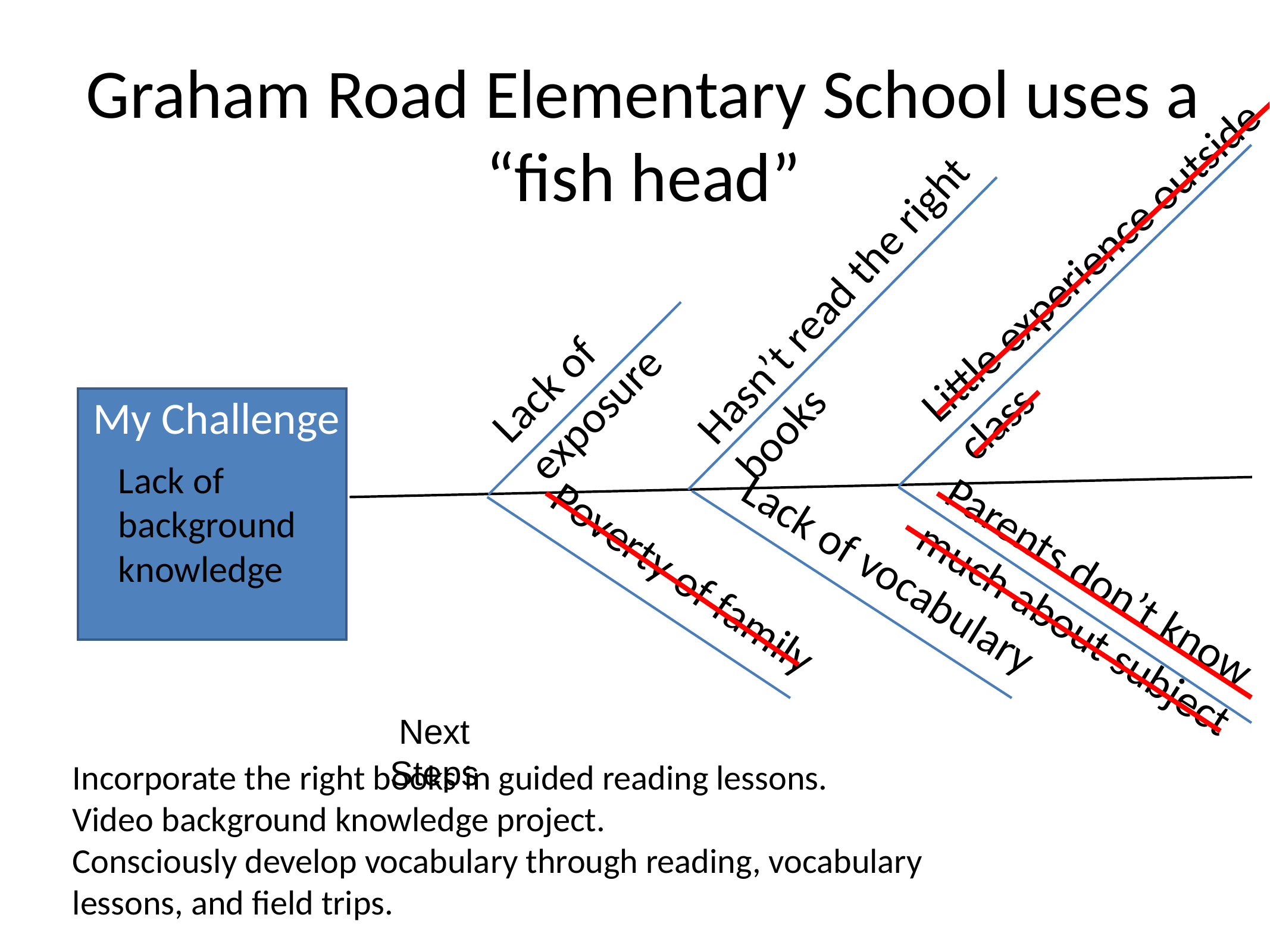

# Graham Road Elementary School uses a “fish head”

Little experience outside class
Hasn’t read the right books
Lack of exposure

My Challenge

Lack of background knowledge

Lack of vocabulary
Poverty of family
Parents don’t know much about subject
Next Steps

Incorporate the right books in guided reading lessons.
Video background knowledge project.
Consciously develop vocabulary through reading, vocabulary lessons, and field trips.